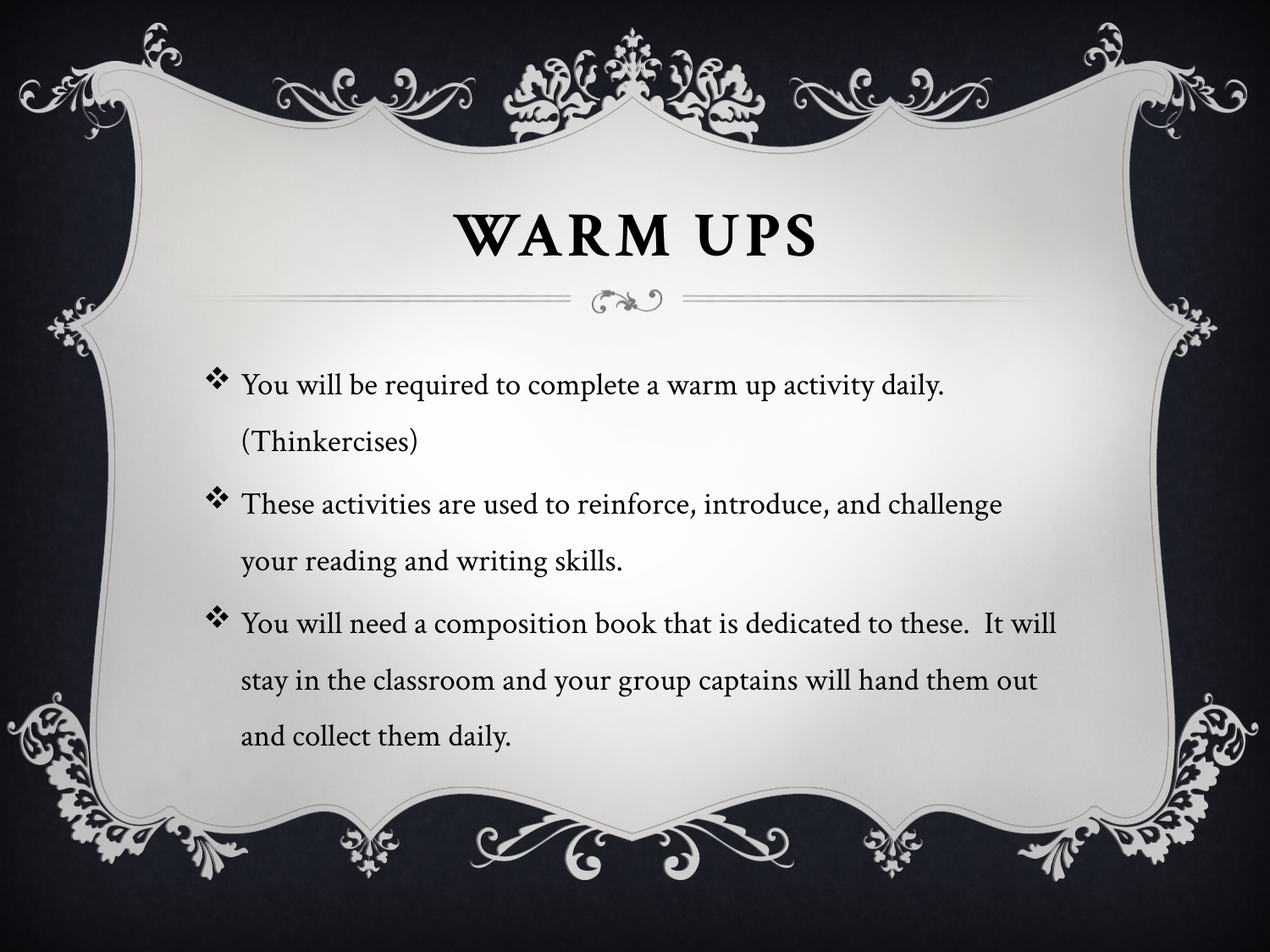

# Warm Ups
You will be required to complete a warm up activity daily. (Thinkercises)
These activities are used to reinforce, introduce, and challenge your reading and writing skills.
You will need a composition book that is dedicated to these.  It will stay in the classroom and your group captains will hand them out and collect them daily.